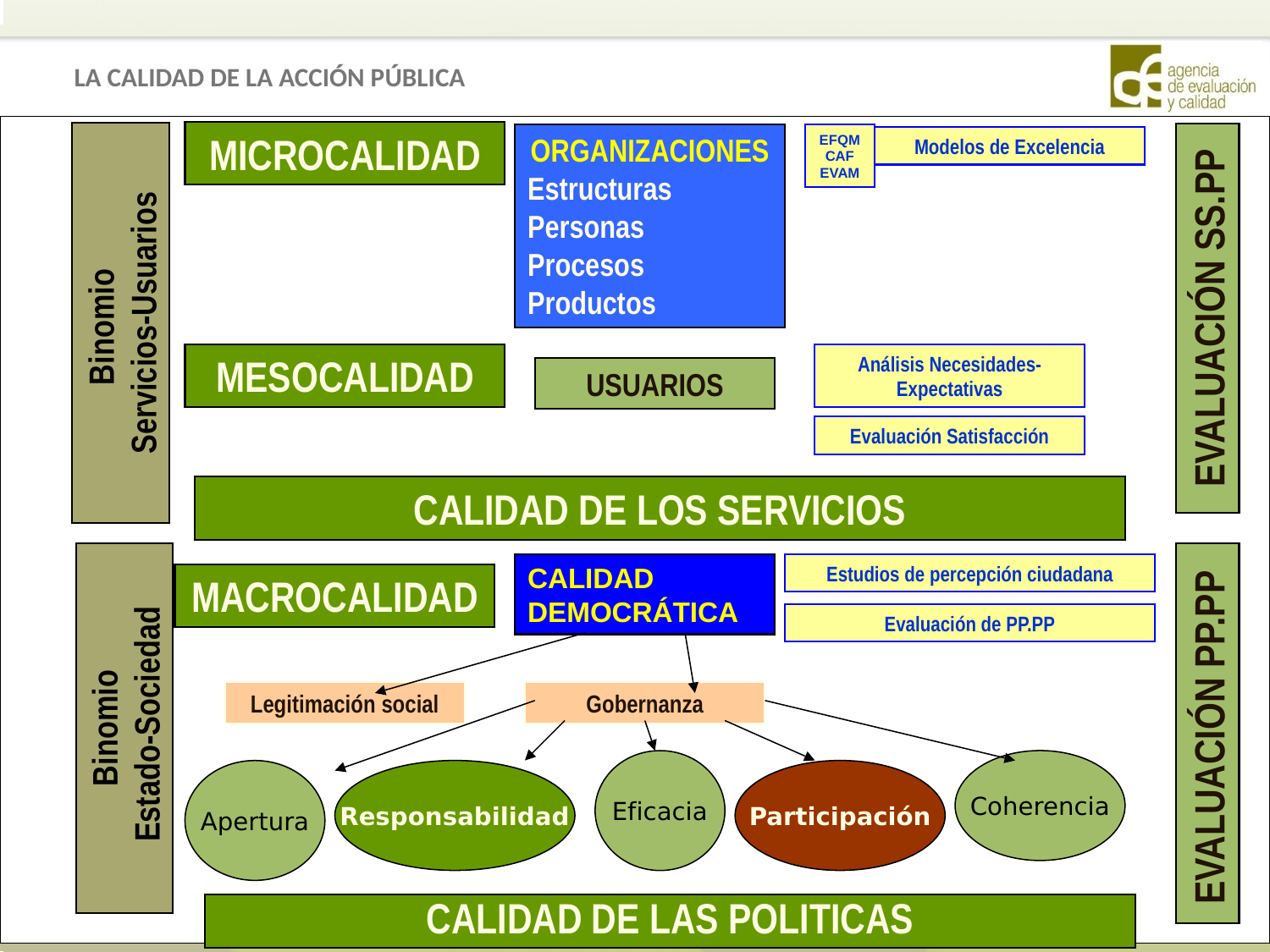

LA CALIDAD DE LA ACCIÓN PÚBLICA

MICROCALIDAD
ORGANIZACIONES
Estructuras
Personas
Procesos
Productos
EFQM
CAF
EVAM
Modelos de Excelencia
Binomio
Servicios-Usuarios
EVALUACIÓN SS.PP
MESOCALIDAD
Análisis Necesidades-Expectativas
USUARIOS
Evaluación Satisfacción
CALIDAD DE LOS SERVICIOS
CALIDAD DEMOCRÁTICA
Estudios de percepción ciudadana
MACROCALIDAD
Evaluación de PP.PP

Binomio
 Estado-Sociedad
Legitimación social
Gobernanza
EVALUACIÓN PP.PP

Eficacia
Coherencia
Apertura
Responsabilidad
Participación
CALIDAD DE LAS POLITICAS